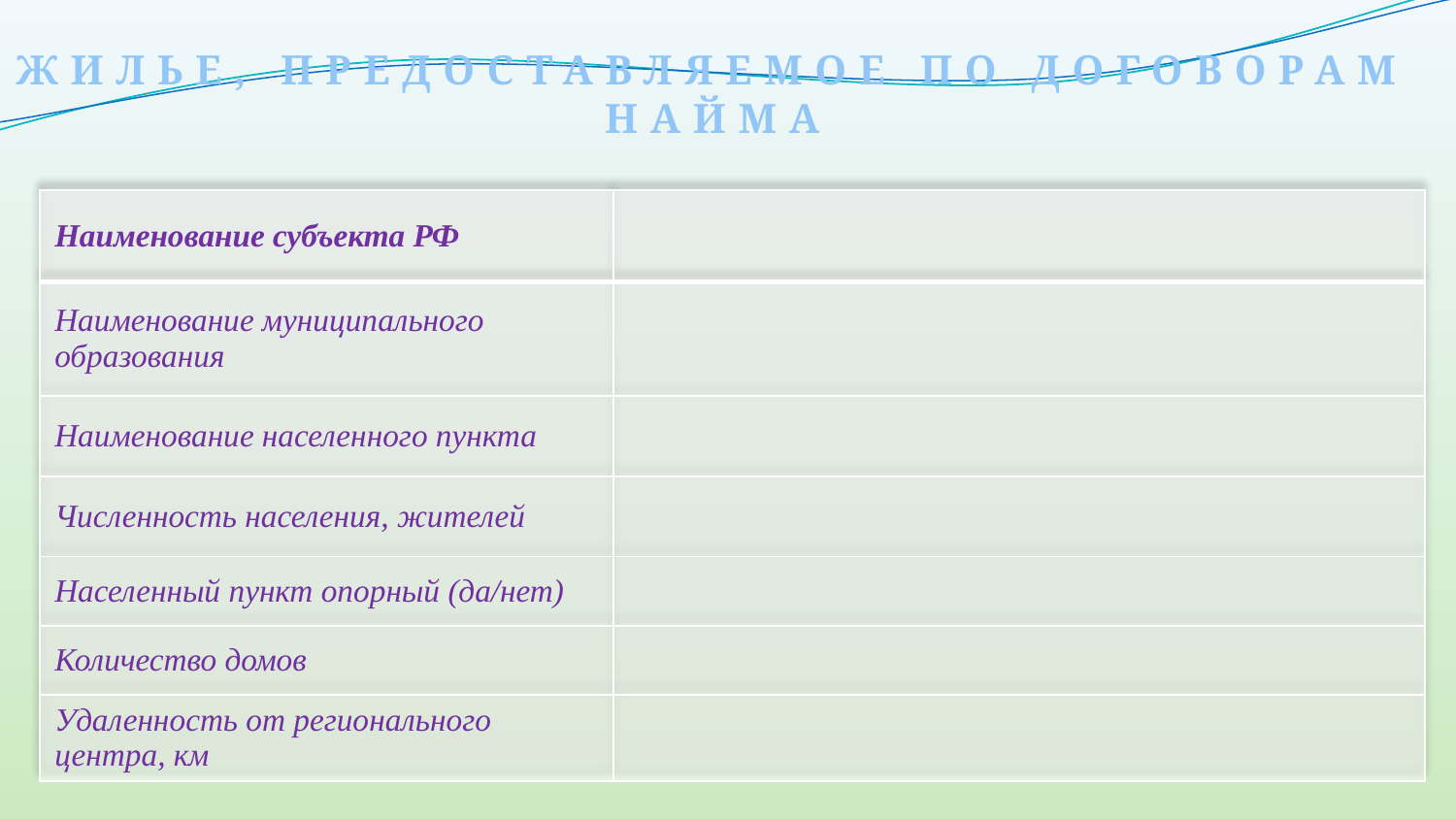

ЖИЛЬЕ, ПРЕДОСТАВЛЯЕМОЕ ПО ДОГОВОРАМ НАЙМА
| Наименование субъекта РФ |  |
| --- | --- |
| Наименование муниципального образования |  |
| Наименование населенного пункта |  |
| Численность населения, жителей |  |
| Населенный пункт опорный (да/нет) |  |
| Количество домов |  |
| Удаленность от регионального центра, км |  |